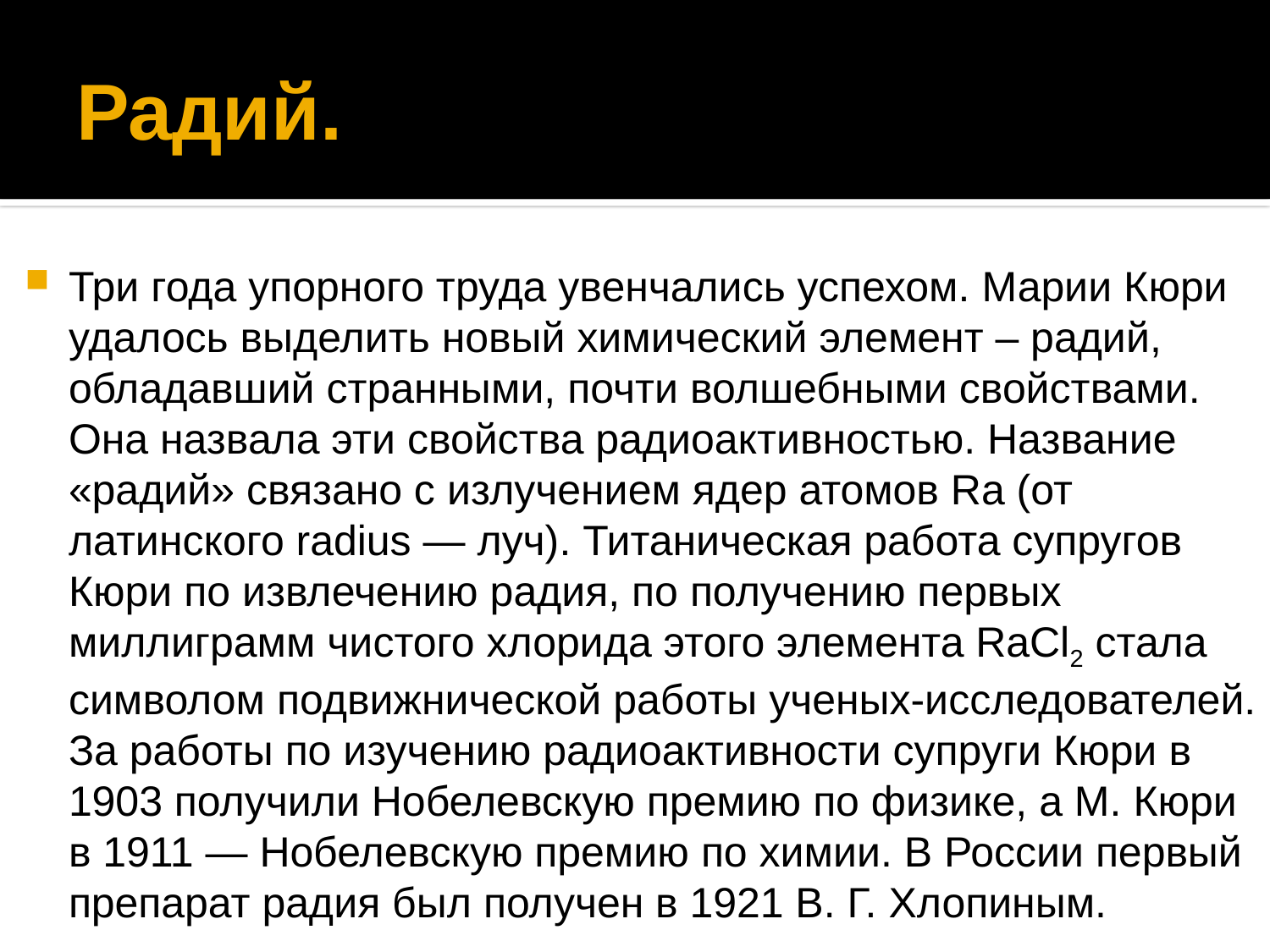

# Радий.
Три года упорного труда увенчались успехом. Марии Кюри удалось выделить новый химический элемент – радий, обладавший странными, почти волшебными свойствами. Она назвала эти свойства радиоактивностью. Название «радий» связано с излучением ядер атомов Ra (от латинского radius — луч). Титаническая работа супругов Кюри по извлечению радия, по получению первых миллиграмм чистого хлорида этого элемента RaCl2 стала символом подвижнической работы ученых-исследователей. За работы по изучению радиоактивности супруги Кюри в 1903 получили Нобелевскую премию по физике, а М. Кюри в 1911 — Нобелевскую премию по химии. В России первый препарат радия был получен в 1921 В. Г. Хлопиным.